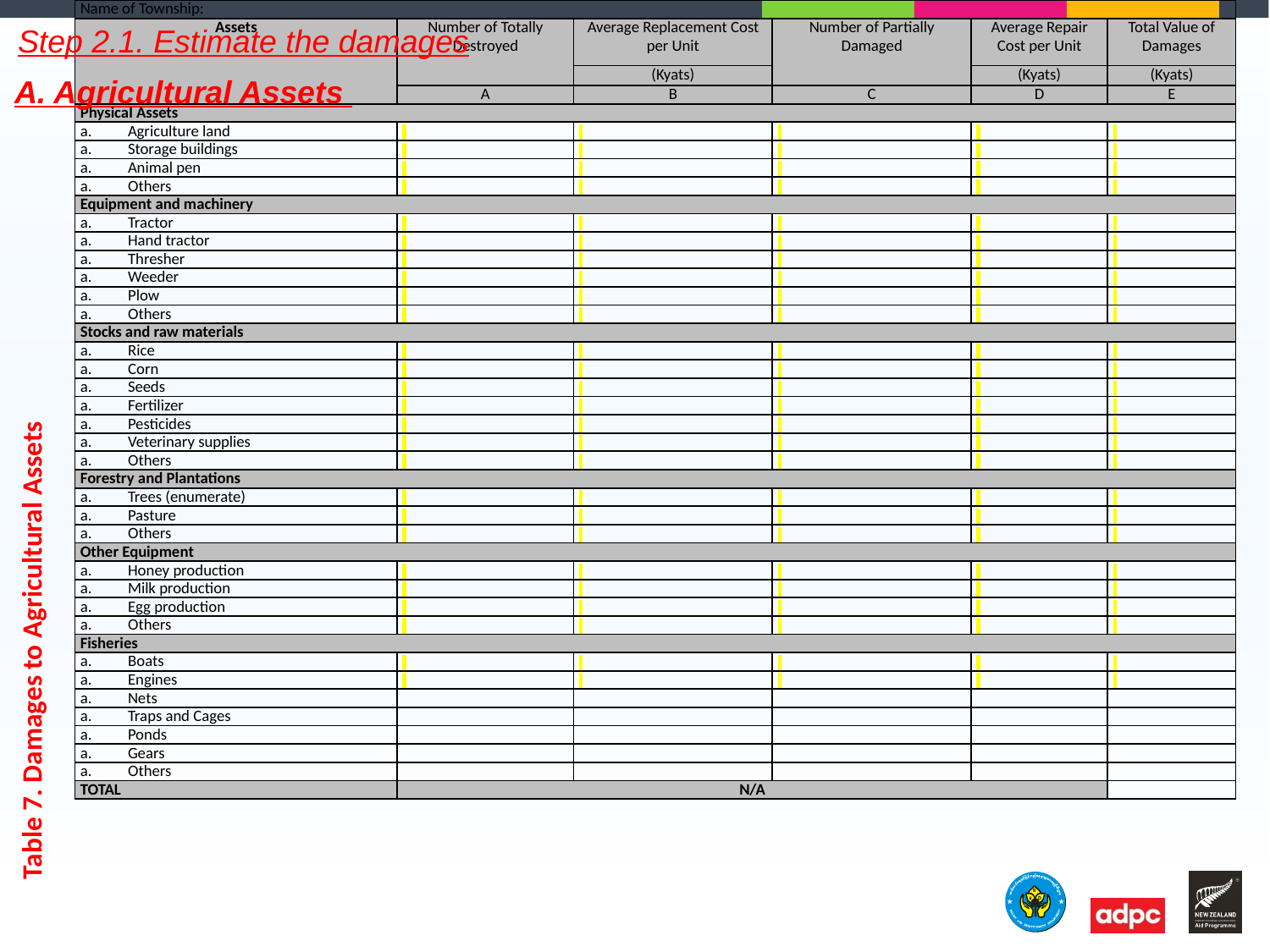

| Name of Township: |  |  |  |  |  |
| --- | --- | --- | --- | --- | --- |
| Assets | Number of Totally Destroyed | Average Replacement Cost per Unit | Number of Partially Damaged | Average Repair Cost per Unit | Total Value of Damages |
|  |  | (Kyats) |  | (Kyats) | (Kyats) |
|  | A | B | C | D | E |
| Physical Assets |  |  |  |  |  |
| Agriculture land |  |  |  |  |  |
| Storage buildings |  |  |  |  |  |
| Animal pen |  |  |  |  |  |
| Others |  |  |  |  |  |
| Equipment and machinery |  |  |  |  |  |
| Tractor |  |  |  |  |  |
| Hand tractor |  |  |  |  |  |
| Thresher |  |  |  |  |  |
| Weeder |  |  |  |  |  |
| Plow |  |  |  |  |  |
| Others |  |  |  |  |  |
| Stocks and raw materials |  |  |  |  |  |
| Rice |  |  |  |  |  |
| Corn |  |  |  |  |  |
| Seeds |  |  |  |  |  |
| Fertilizer |  |  |  |  |  |
| Pesticides |  |  |  |  |  |
| Veterinary supplies |  |  |  |  |  |
| Others |  |  |  |  |  |
| Forestry and Plantations |  |  |  |  |  |
| Trees (enumerate) |  |  |  |  |  |
| Pasture |  |  |  |  |  |
| Others |  |  |  |  |  |
| Other Equipment |  |  |  |  |  |
| Honey production |  |  |  |  |  |
| Milk production |  |  |  |  |  |
| Egg production |  |  |  |  |  |
| Others |  |  |  |  |  |
| Fisheries |  |  |  |  |  |
| Boats |  |  |  |  |  |
| Engines |  |  |  |  |  |
| Nets |  |  |  |  |  |
| Traps and Cages |  |  |  |  |  |
| Ponds |  |  |  |  |  |
| Gears |  |  |  |  |  |
| Others |  |  |  |  |  |
| TOTAL | N/A |  |  |  |  |
Step 2.1. Estimate the damages
A. Agricultural Assets
Table 7. Damages to Agricultural Assets